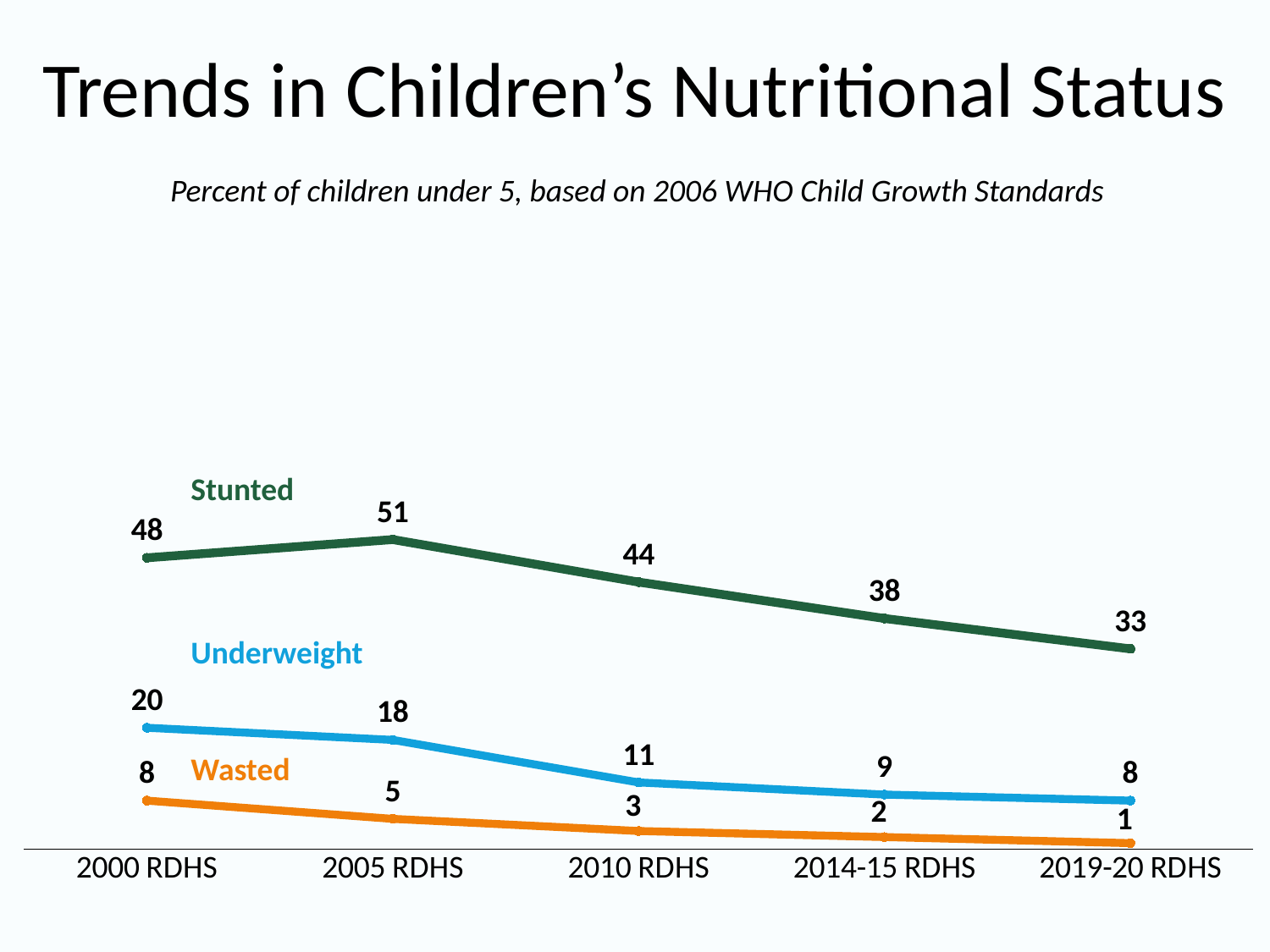

# Trends in Children’s Nutritional Status
Percent of children under 5, based on 2006 WHO Child Growth Standards

### Chart

| Category | Stunting | Underweight | Wasted |
|---|---|---|---|
| 2000 RDHS | 48.0 | 20.0 | 8.0 |
| 2005 RDHS | 51.0 | 18.0 | 5.0 |
| 2010 RDHS | 44.0 | 11.0 | 3.0 |
| 2014-15 RDHS | 38.0 | 9.0 | 2.0 |
| 2019-20 RDHS | 33.0 | 8.0 | 1.0 |
Stunted
Underweight
Wasted